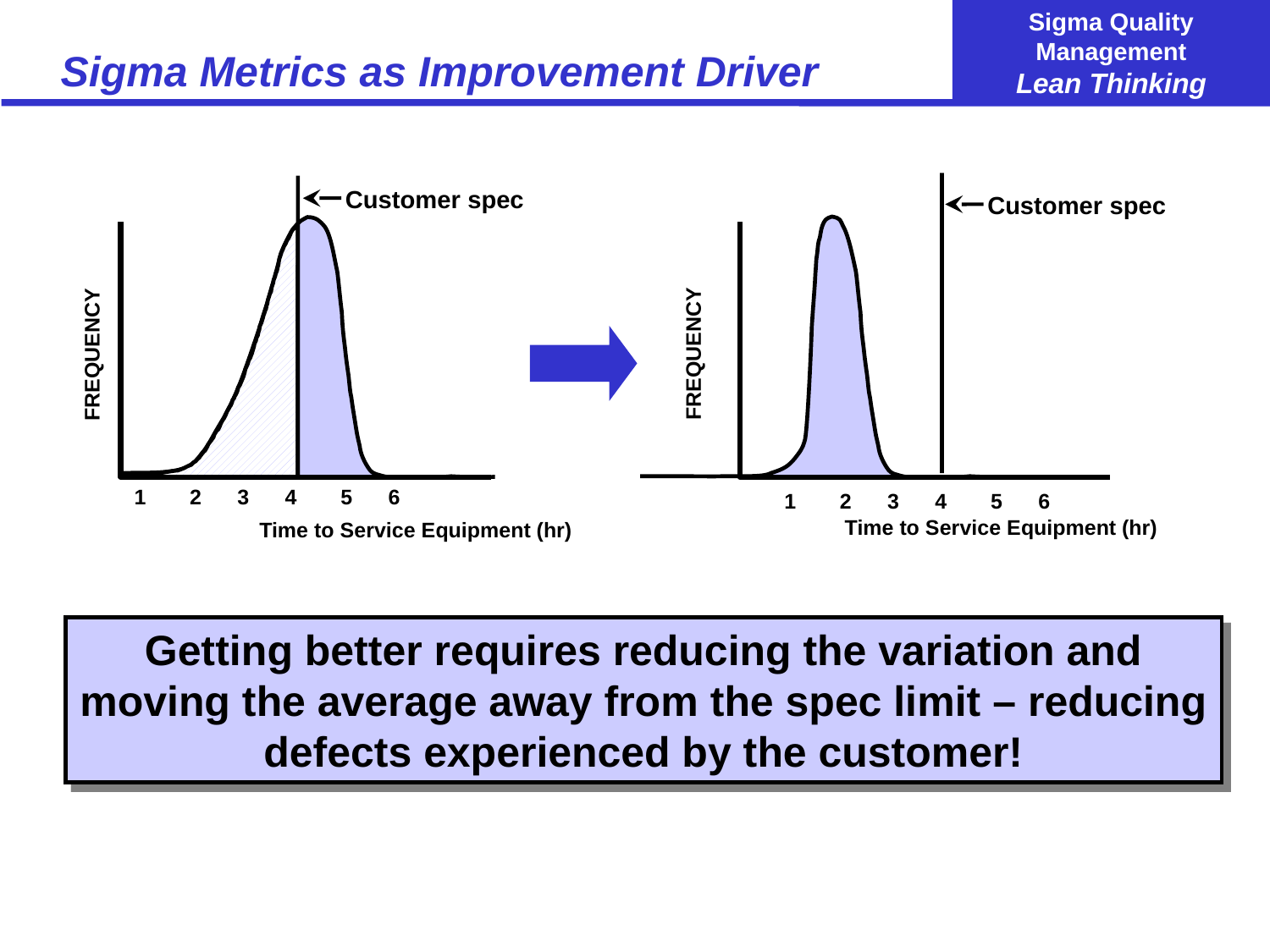

# Sigma Metrics as Improvement Driver

Customer spec
Customer spec

FREQUENCY
FREQUENCY
1 	2	3	4	5	6
1	2	3	4	5	6
Time to Service Equipment (hr)
Time to Service Equipment (hr)
Getting better requires reducing the variation and
moving the average away from the spec limit – reducing defects experienced by the customer!